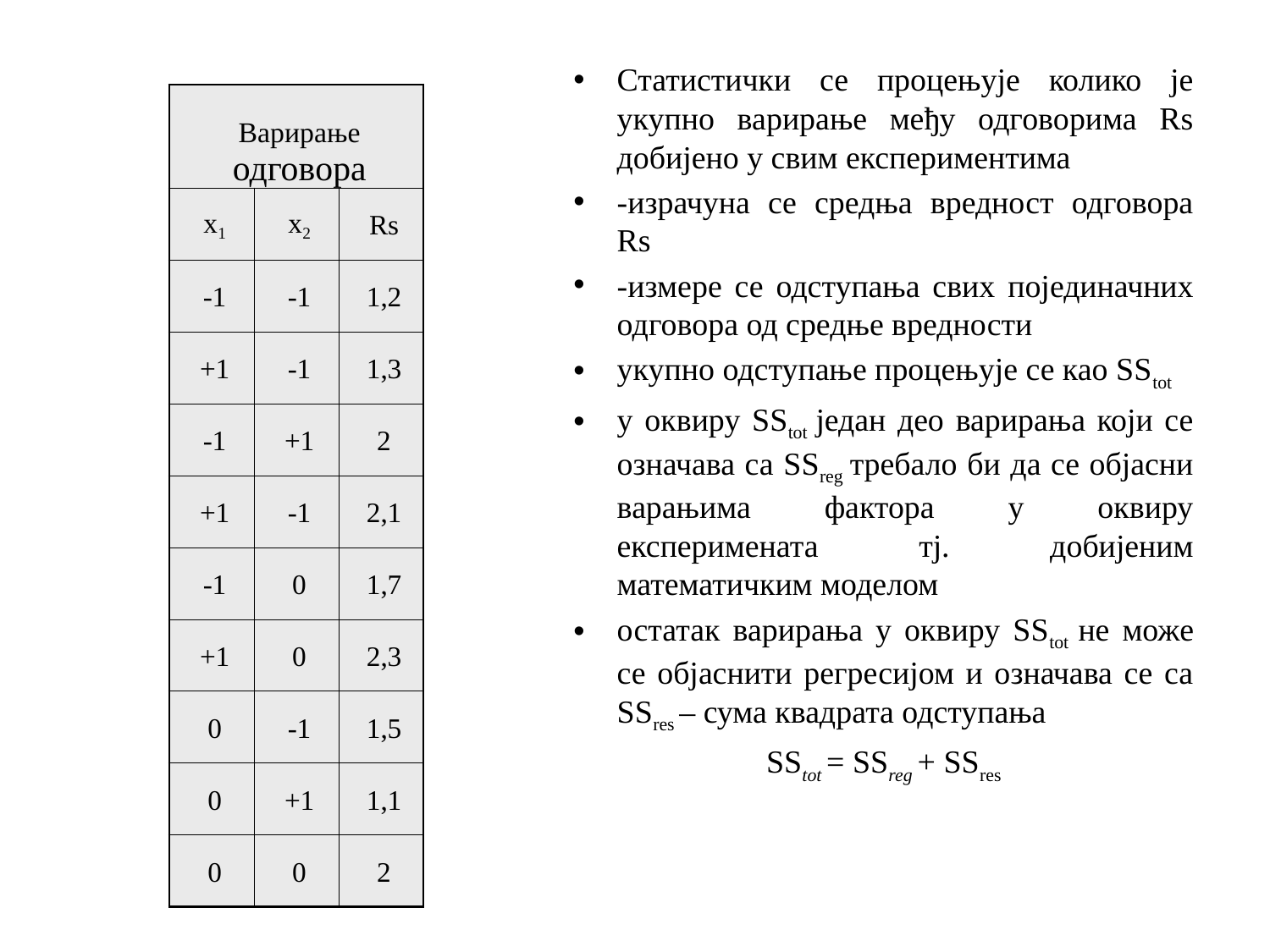

Статистички се процењује колико је укупно варирање међу одговорима Rs добијено у свим експериментима
-израчуна се средња вредност одговора Rs
-измере се одступања свих појединачних одговора од средње вредности
укупно одступање процењује се као SStot
у оквиру SStot један део варирања који се означава са SSreg требало би да се објасни варањима фактора у оквиру експеримената тј. добијеним математичким моделом
остатак варирања у оквиру SStot не може се објаснити регресијом и означава се са SSres – сума квадрата одступања
SStot = SSreg + SSres

| Варирање одговора |  |  |
| --- | --- | --- |
| x1 | x2 | Rs |
| -1 | -1 | 1,2 |
| +1 | -1 | 1,3 |
| -1 | +1 | 2 |
| +1 | -1 | 2,1 |
| -1 | 0 | 1,7 |
| +1 | 0 | 2,3 |
| 0 | -1 | 1,5 |
| 0 | +1 | 1,1 |
| 0 | 0 | 2 |